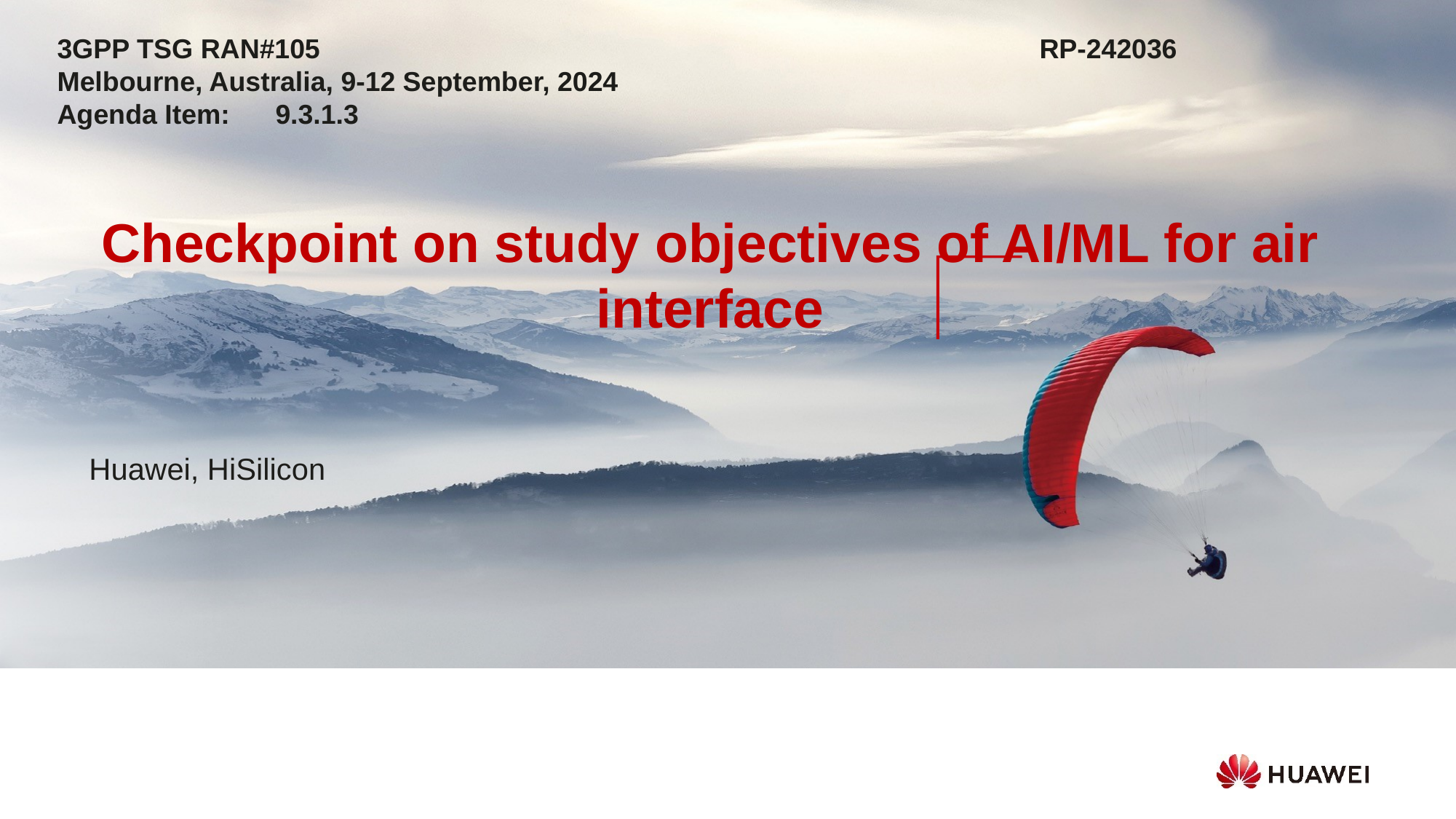

3GPP TSG RAN#105							RP-242036
Melbourne, Australia, 9-12 September, 2024
Agenda Item:	9.3.1.3
Checkpoint on study objectives of AI/ML for air interface
Huawei, HiSilicon